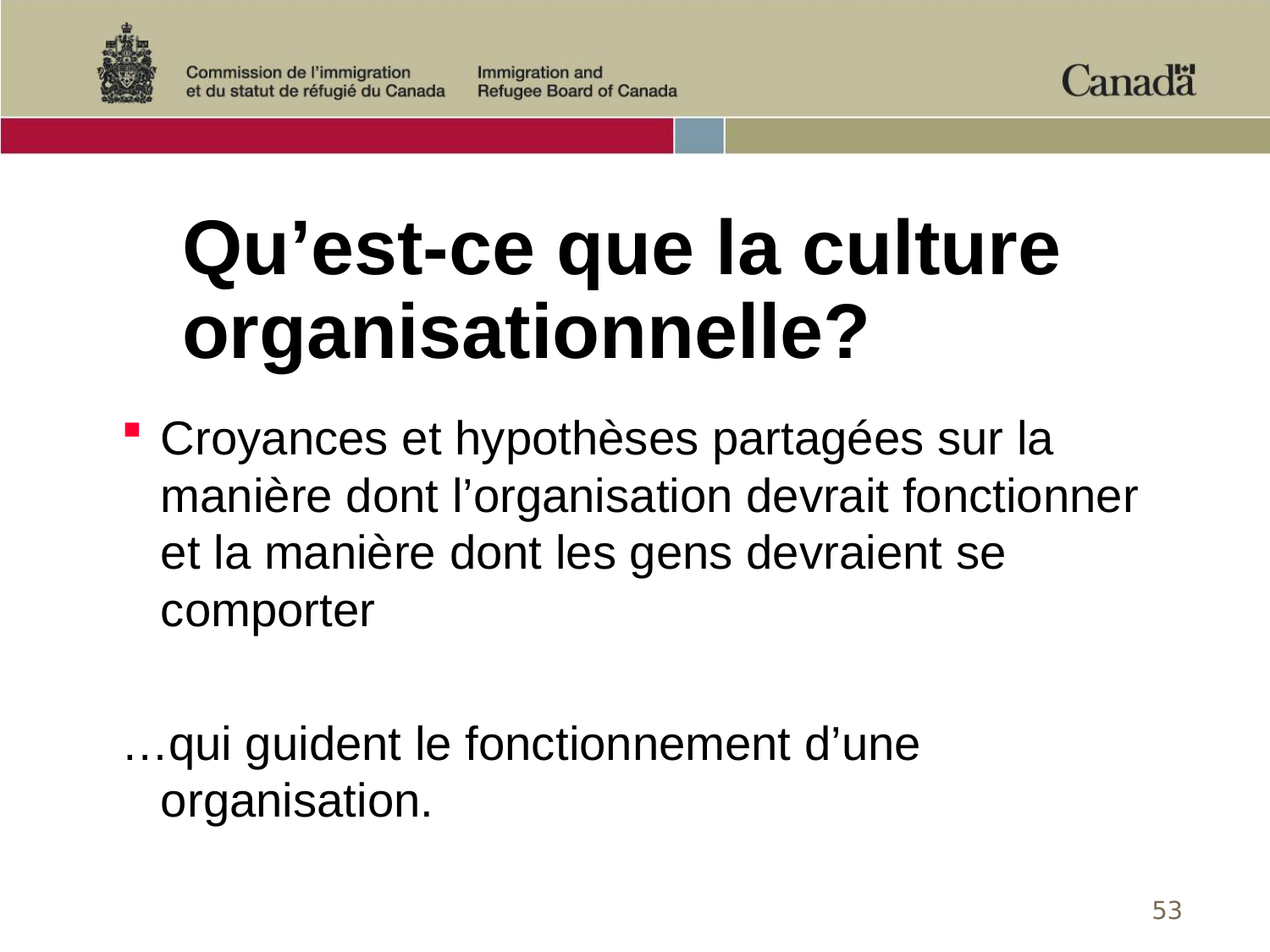

# Qu’est-ce que la culture organisationnelle?
Croyances et hypothèses partagées sur la manière dont l’organisation devrait fonctionner et la manière dont les gens devraient se comporter

…qui guident le fonctionnement d’une organisation.
53